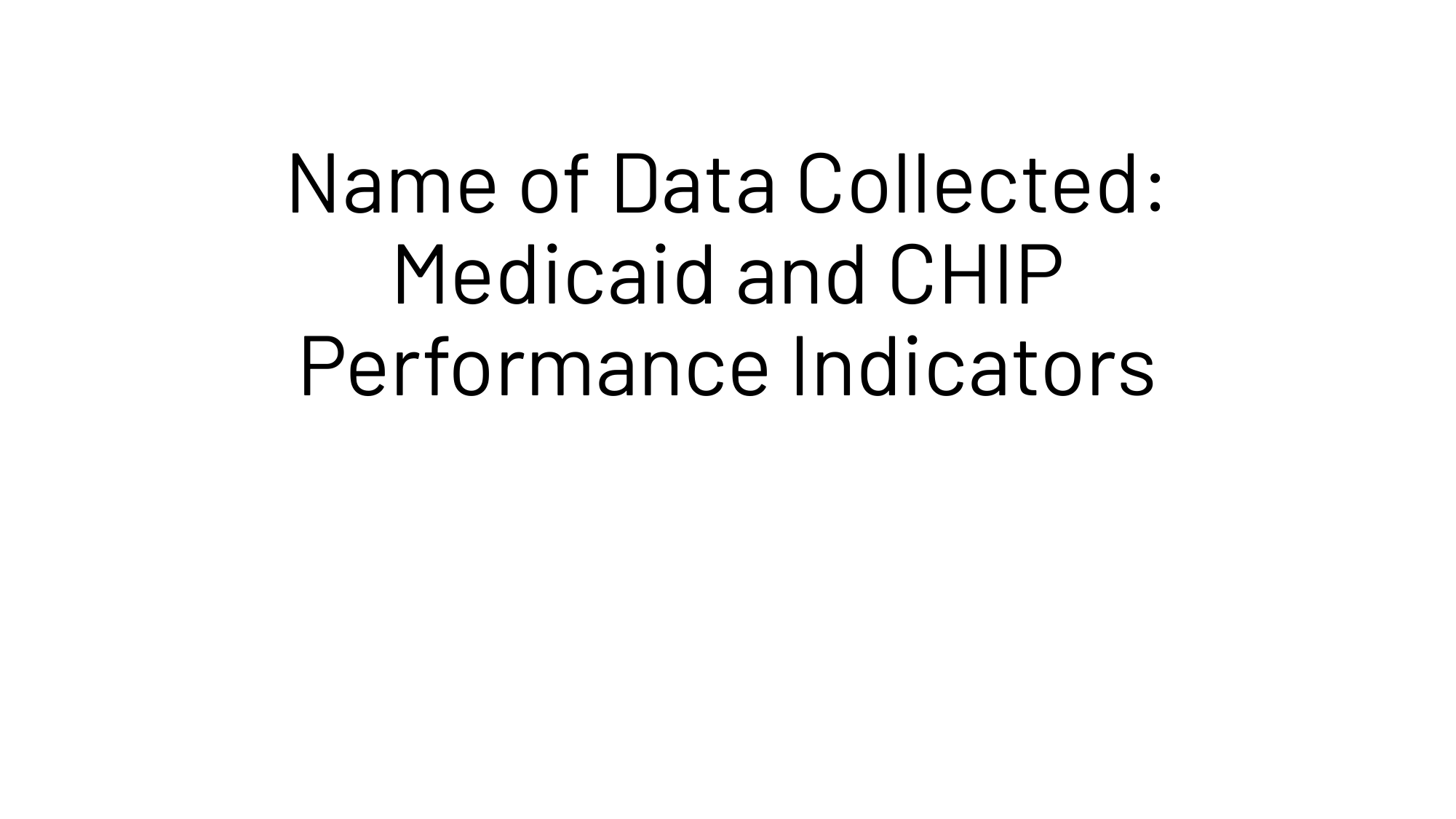

# Name of Data Collected: Medicaid and CHIP Performance Indicators